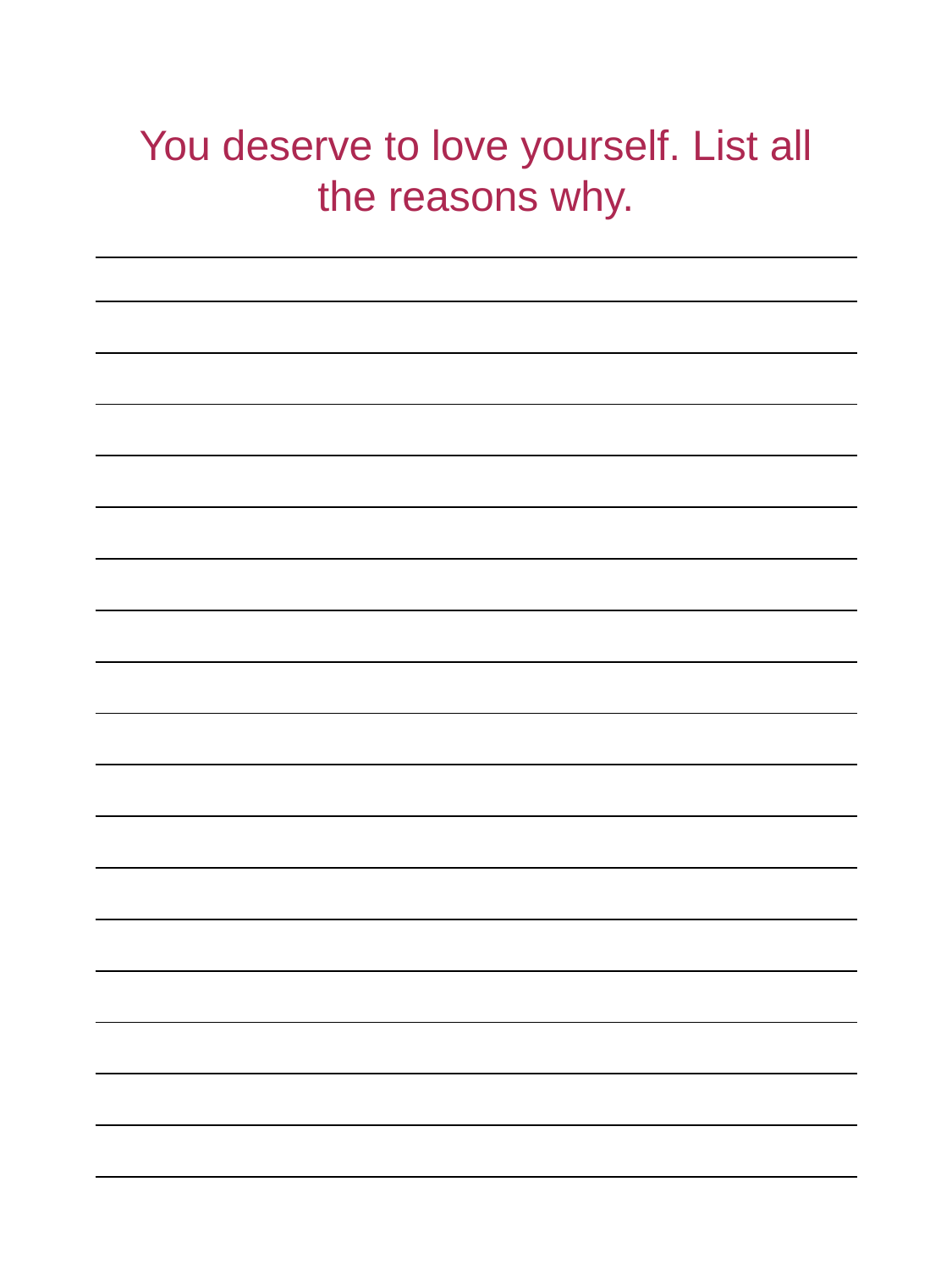

You deserve to love yourself. List all the reasons why.
|  |
| --- |
|  |
|  |
|  |
|  |
|  |
|  |
|  |
|  |
|  |
|  |
|  |
|  |
|  |
|  |
|  |
|  |
|  |